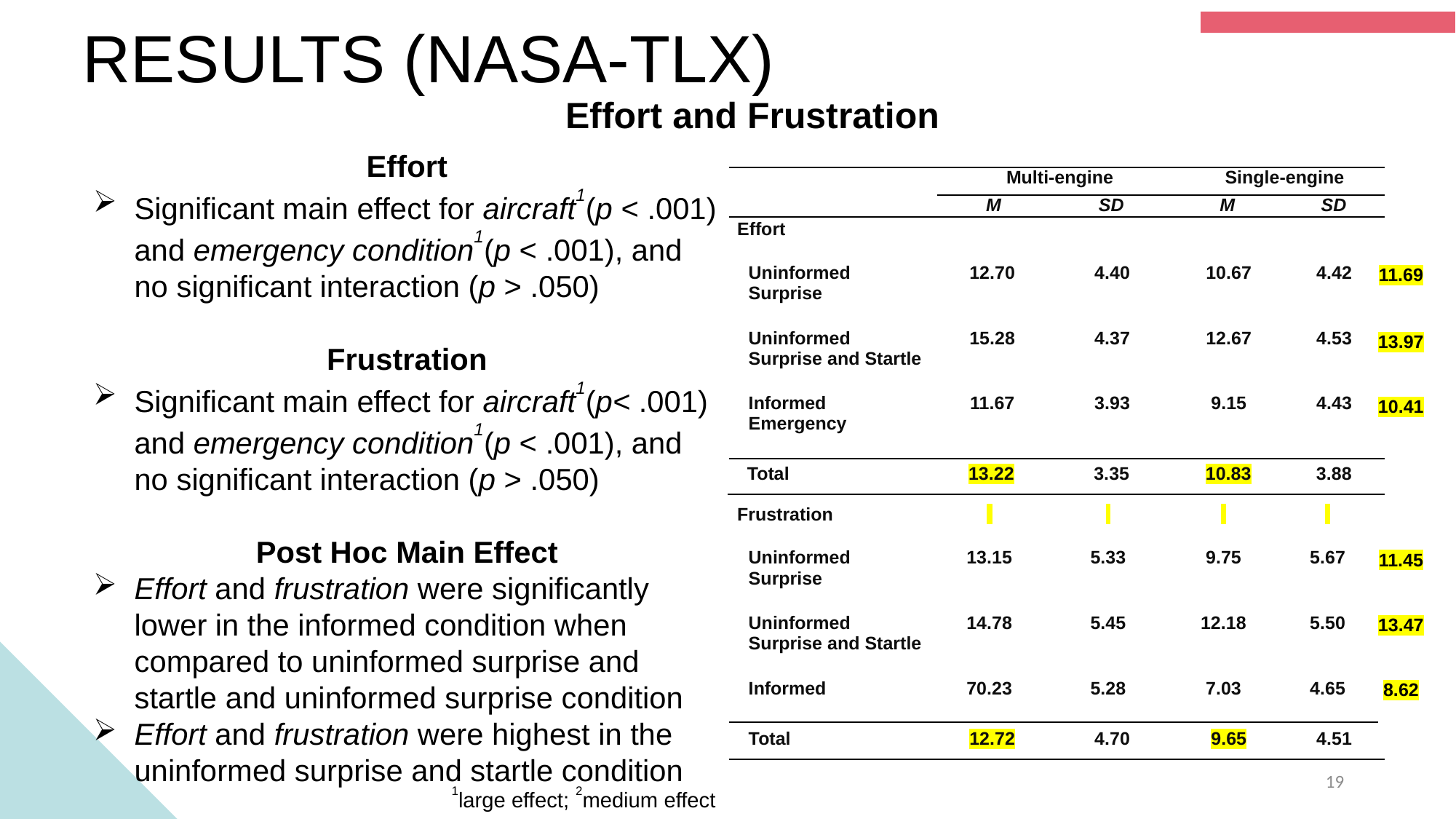

RESULTS (NASA-TLX)
Effort and Frustration
Effort
Significant main effect for aircraft1(p < .001) and emergency condition1(p < .001), and no significant interaction (p > .050)

Frustration
Significant main effect for aircraft1(p< .001) and emergency condition1(p < .001), and no significant interaction (p > .050)

Post Hoc Main Effect
Effort and frustration were significantly lower in the informed condition when compared to uninformed surprise and startle and uninformed surprise condition
Effort and frustration were highest in the uninformed surprise and startle condition

|  | Multi-engine |  | Single-engine |  |
| --- | --- | --- | --- | --- |
|  | M | SD | M | SD |
| Effort |  |  |  |  |
| --- | --- | --- | --- | --- |
| Uninformed Surprise | 12.70 | 4.40 | 10.67 | 4.42 |
| Uninformed Surprise and Startle | 15.28 | 4.37 | 12.67 | 4.53 |
| Informed Emergency | 11.67 | 3.93 | 9.15 | 4.43 |
11.69
13.97
10.41
| Total | 13.22 | 3.35 | 10.83 | 3.88 |
| --- | --- | --- | --- | --- |
| Frustration |  |  |  |  |
| --- | --- | --- | --- | --- |
| Uninformed Surprise | 13.15 | 5.33 | 9.75 | 5.67 |
| Uninformed Surprise and Startle | 14.78 | 5.45 | 12.18 | 5.50 |
| Informed | 70.23 | 5.28 | 7.03 | 4.65 |
11.45
13.47

8.62
| Total | 12.72 | 4.70 | 9.65 | 4.51 |
| --- | --- | --- | --- | --- |
19
1large effect; 2medium effect